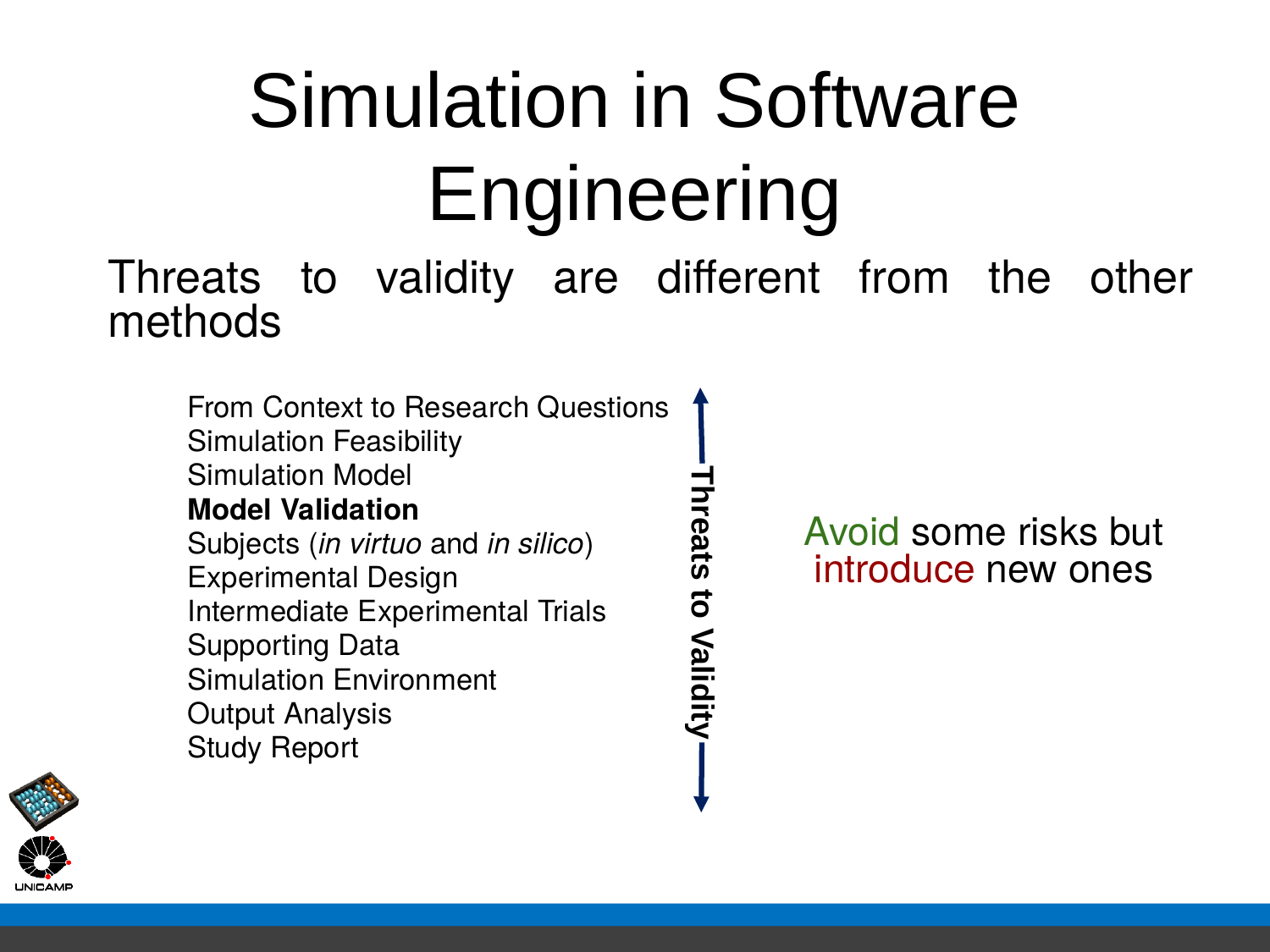

# Simulation in Software Engineering
Threats to validity are different from the other methods

From Context to Research Questions
Simulation Feasibility
Simulation Model
Model Validation
Subjects (in virtuo and in silico)
Experimental Design
Intermediate Experimental Trials
Supporting Data
Simulation Environment
Output Analysis
Study Report
Threats to Validity
Avoid some risks but introduce new ones